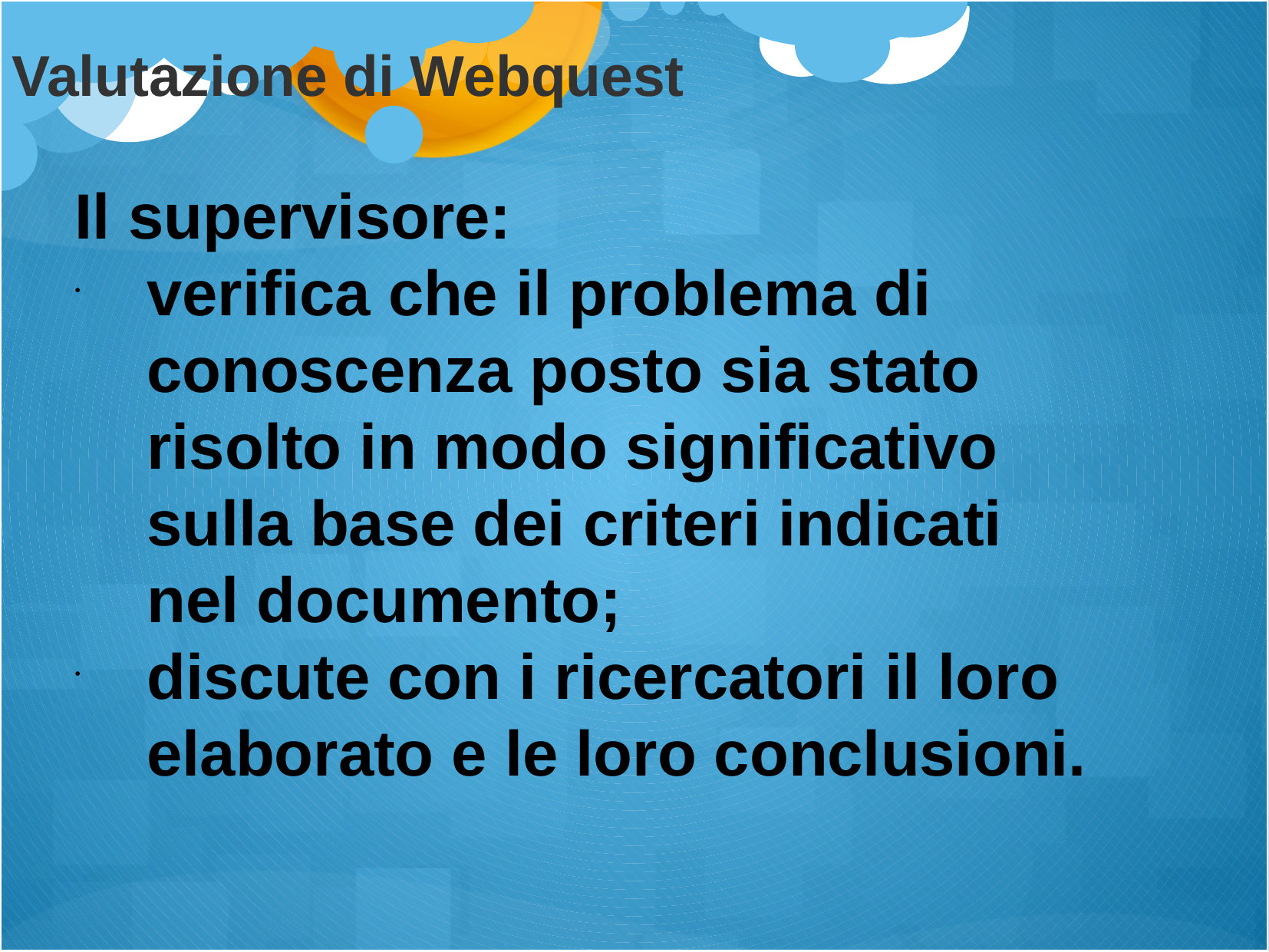

Valutazione di Webquest
Il supervisore:
verifica che il problema di conoscenza posto sia stato risolto in modo significativo sulla base dei criteri indicati nel documento;
discute con i ricercatori il loro elaborato e le loro conclusioni.